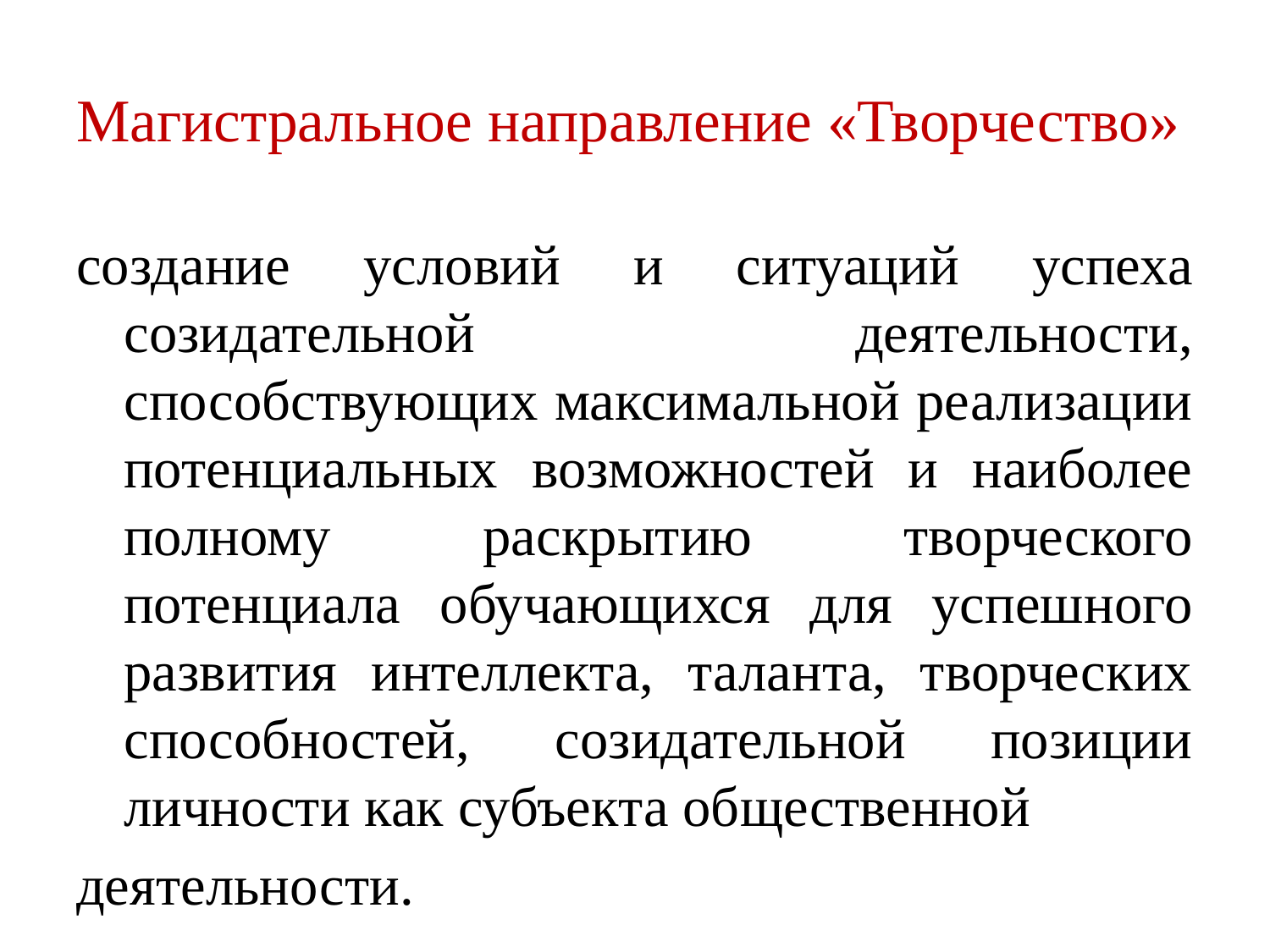

# Магистральное направление «Творчество»
создание условий и ситуаций успеха созидательной деятельности, способствующих максимальной реализации потенциальных возможностей и наиболее полному раскрытию творческого потенциала обучающихся для успешного развития интеллекта, таланта, творческих способностей, созидательной позиции личности как субъекта общественной
деятельности.